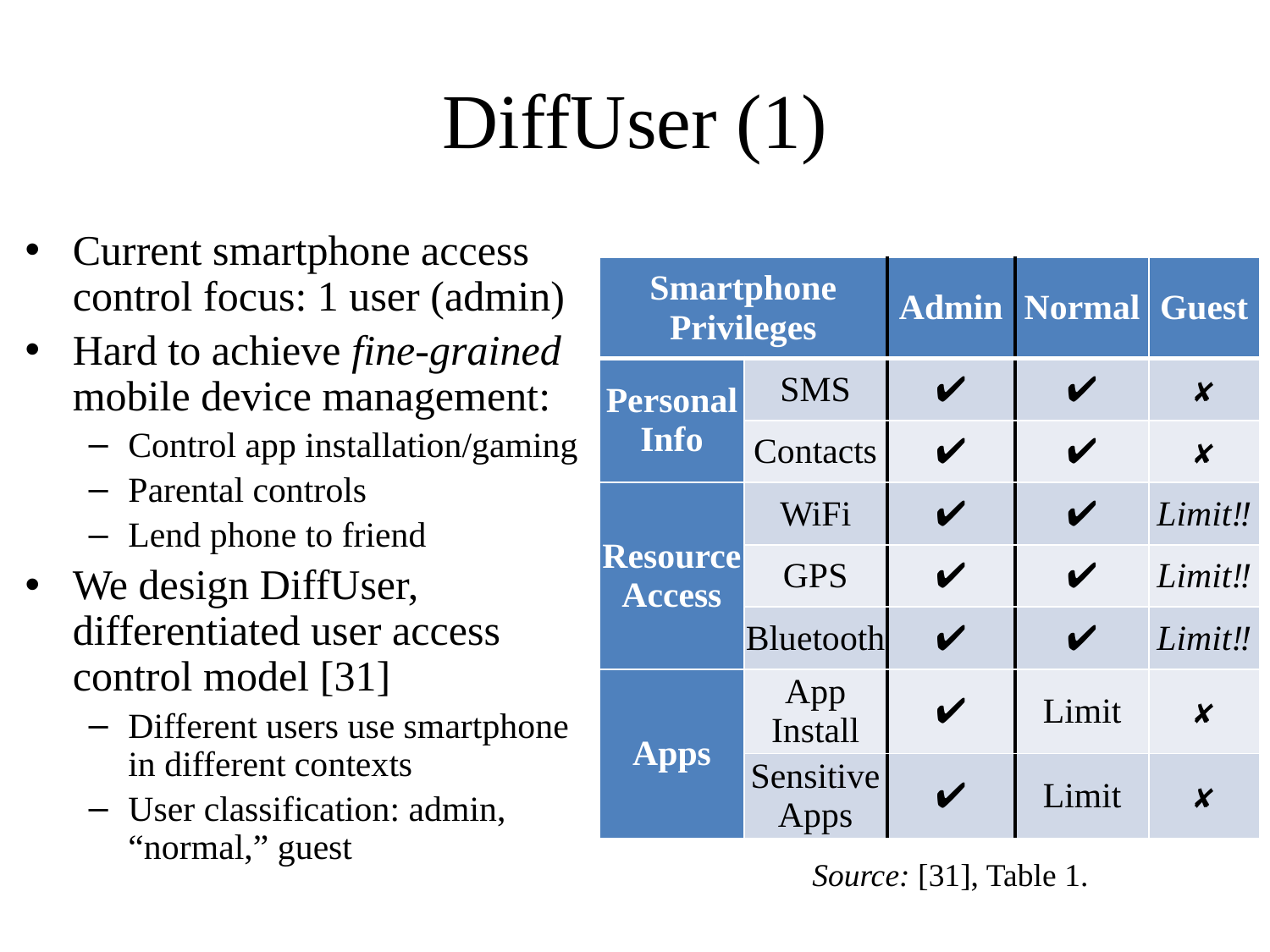

# DiffUser (1)
Current smartphone access control focus: 1 user (admin)
Hard to achieve fine-grained mobile device management:
Control app installation/gaming
Parental controls
Lend phone to friend
We design DiffUser, differentiated user access control model [31]
Different users use smartphone in different contexts
User classification: admin, “normal,” guest
| Smartphone Privileges |  | Admin | Normal | Guest |
| --- | --- | --- | --- | --- |
| Personal Info | SMS | ✔ | ✔ | ✘ |
|  | Contacts | ✔ | ✔ | ✘ |
| Resource Access | WiFi | ✔ | ✔ | Limit‼ |
|  | GPS | ✔ | ✔ | Limit‼ |
|  | Bluetooth | ✔ | ✔ | Limit‼ |
| Apps | App Install | ✔ | Limit | ✘ |
|  | Sensitive Apps | ✔ | Limit | ✘ |
Source: [31], Table 1.